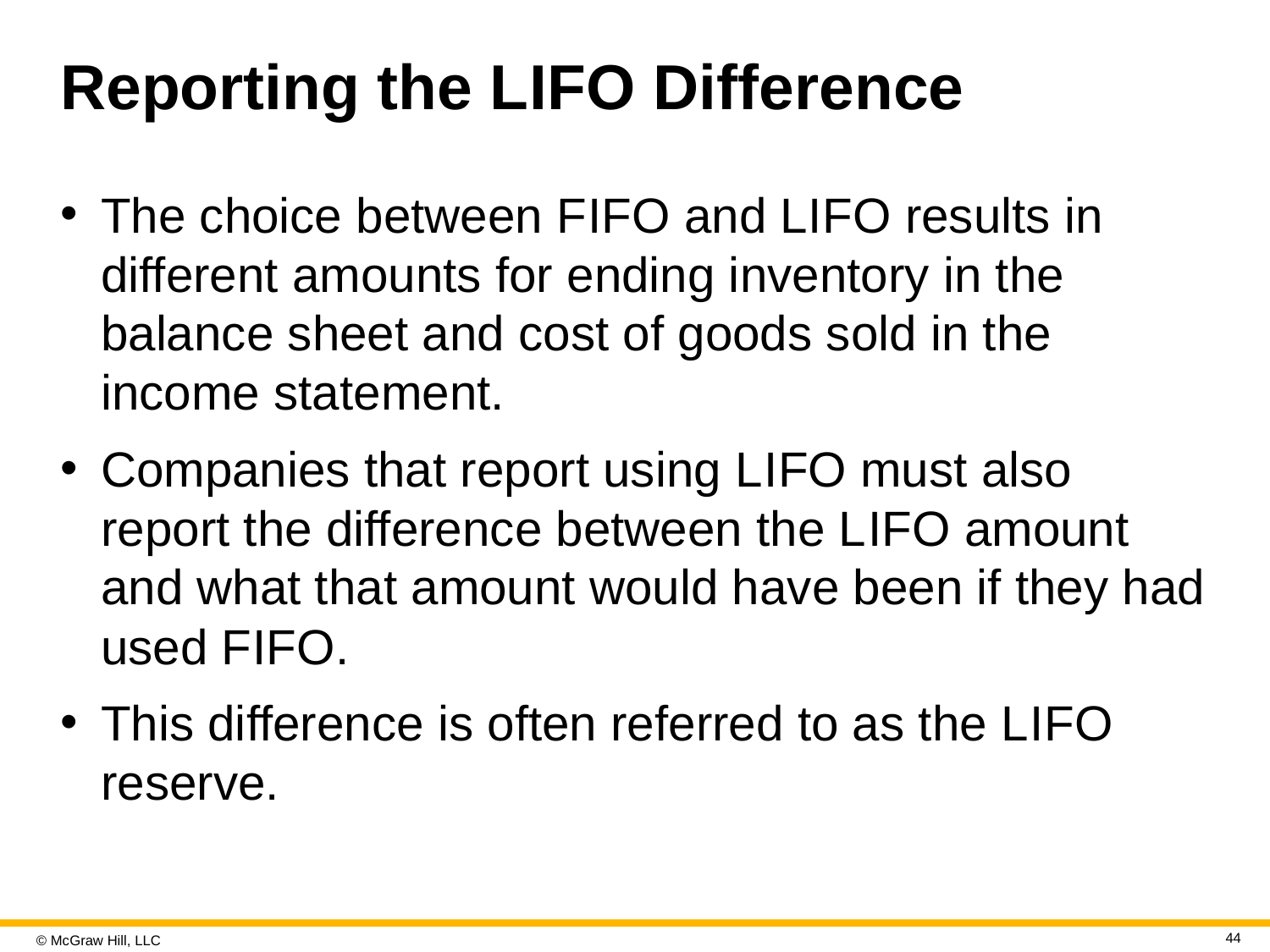

# Reporting the L I F O Difference
The choice between F I F O and L I F O results in different amounts for ending inventory in the balance sheet and cost of goods sold in the income statement.
Companies that report using L I F O must also report the difference between the L I F O amount and what that amount would have been if they had used F I F O.
This difference is often referred to as the L I F O reserve.
44